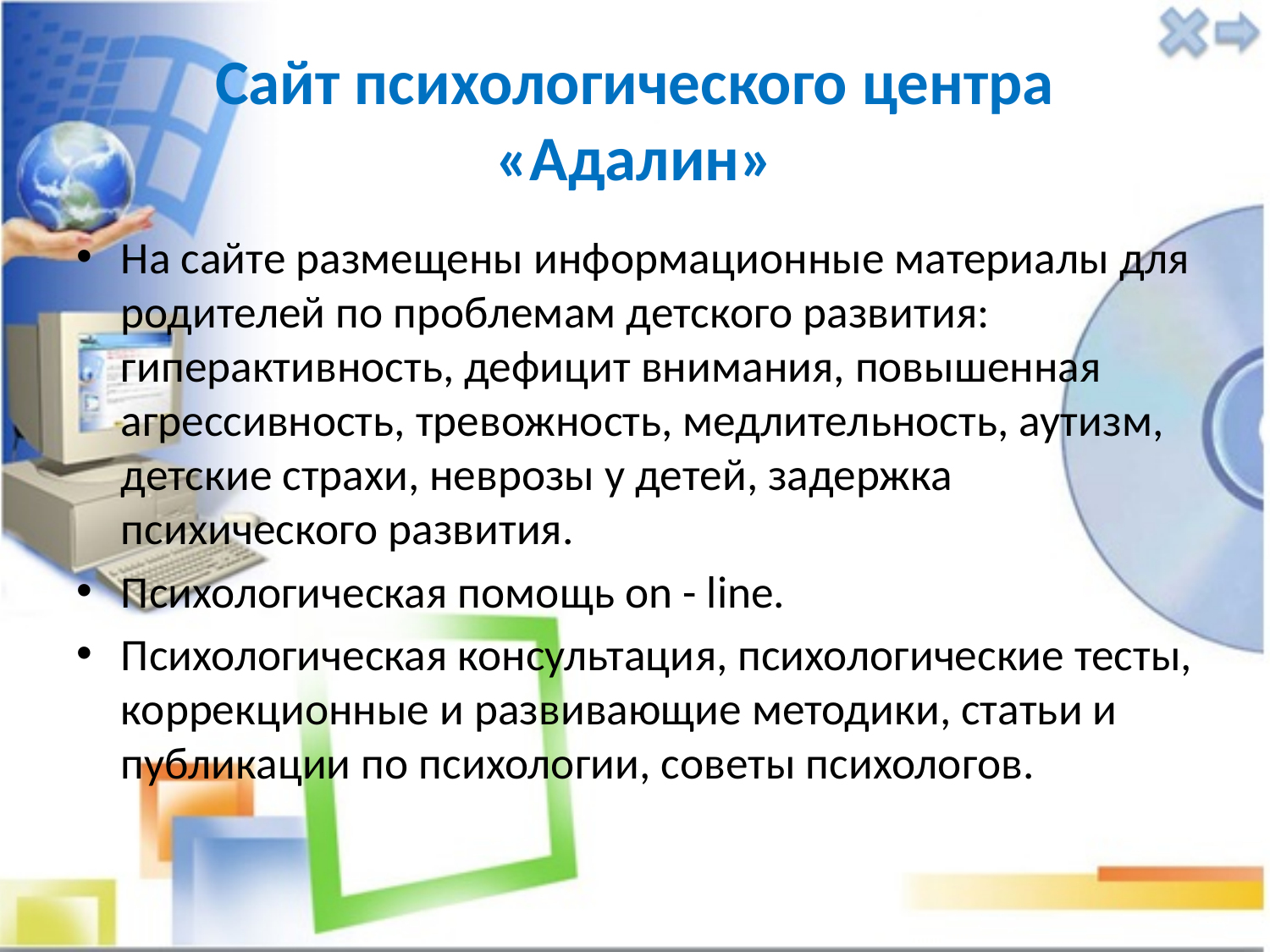

# Сайт психологического центра «Адалин»
На сайте размещены информационные материалы для родителей по проблемам детского развития: гиперактивность, дефицит внимания, повышенная агрессивность, тревожность, медлительность, аутизм, детские страхи, неврозы у детей, задержка психического развития.
Психологическая помощь on - line.
Психологическая консультация, психологические тесты, коррекционные и развивающие методики, статьи и публикации по психологии, советы психологов.